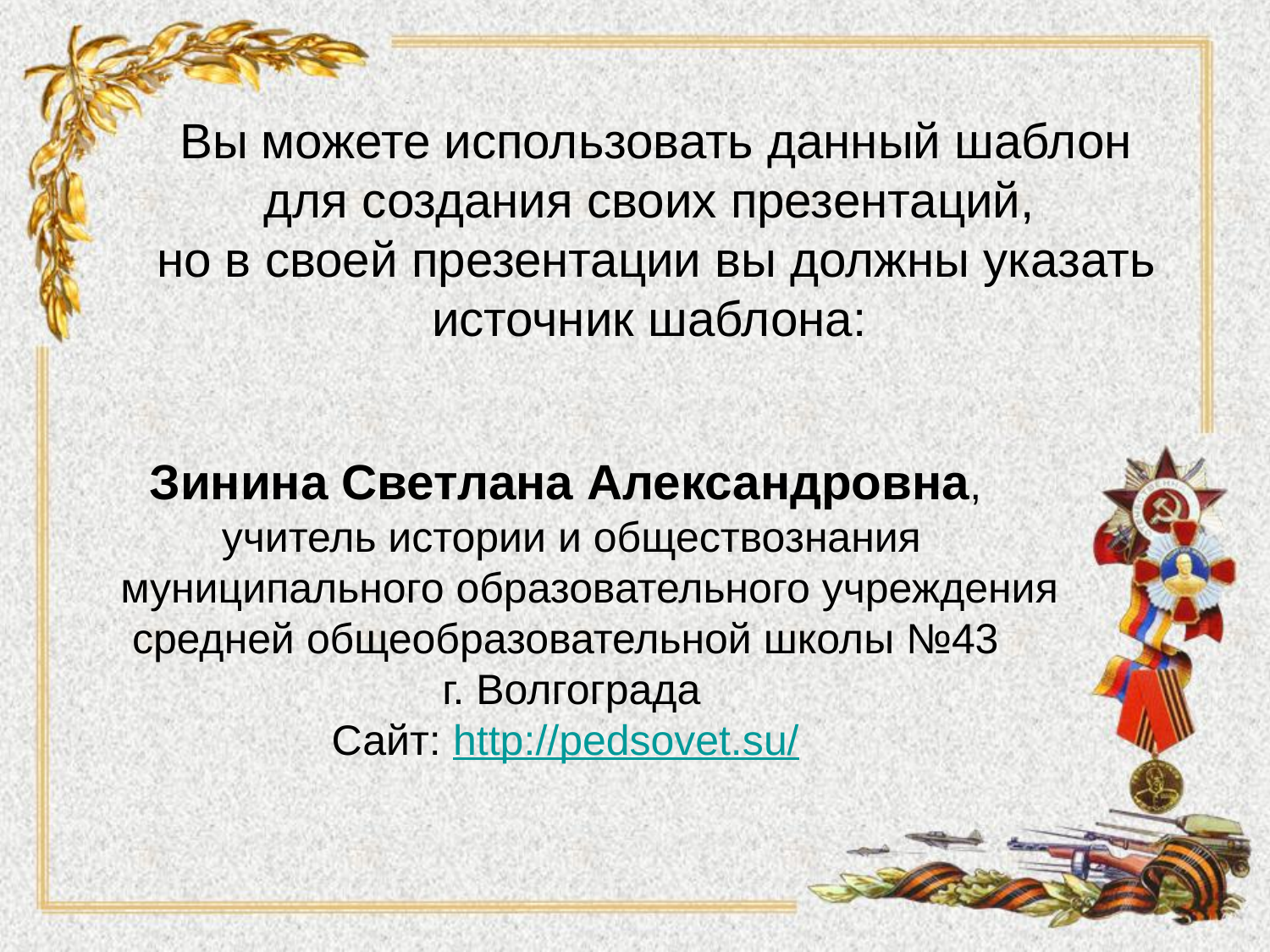

# Вы можете использовать данный шаблон для создания своих презентаций, но в своей презентации вы должны указать источник шаблона:
Зинина Светлана Александровна,
учитель истории и обществознания муниципального образовательного учреждения
средней общеобразовательной школы №43
г. Волгограда
Сайт: http://pedsovet.su/